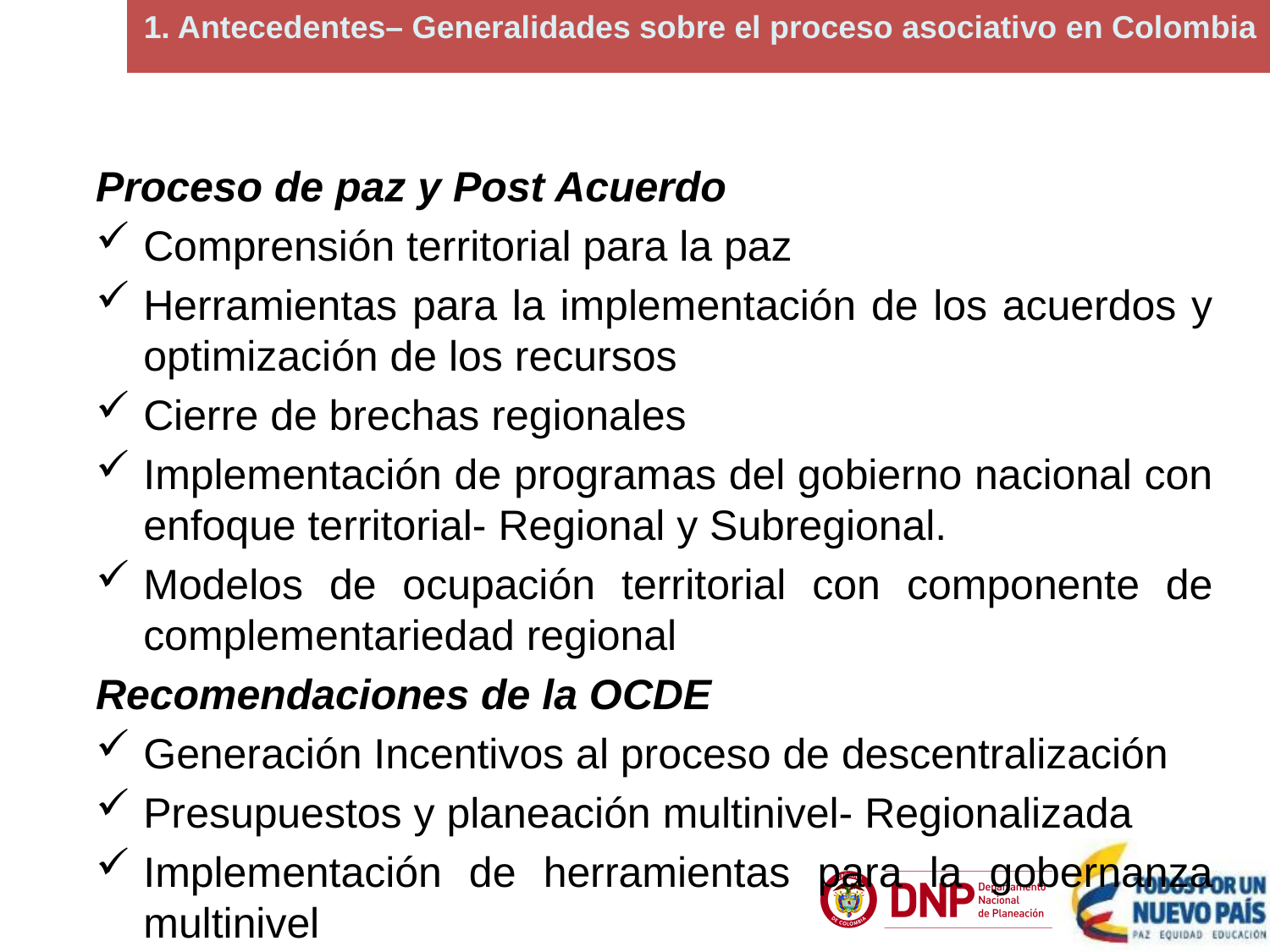

# 1. Antecedentes– Generalidades sobre el proceso asociativo en Colombia
Proceso de paz y Post Acuerdo
Comprensión territorial para la paz
Herramientas para la implementación de los acuerdos y optimización de los recursos
Cierre de brechas regionales
Implementación de programas del gobierno nacional con enfoque territorial- Regional y Subregional.
Modelos de ocupación territorial con componente de complementariedad regional
Recomendaciones de la OCDE
Generación Incentivos al proceso de descentralización
Presupuestos y planeación multinivel- Regionalizada
Implementación de herramientas para la gobernanza multinivel